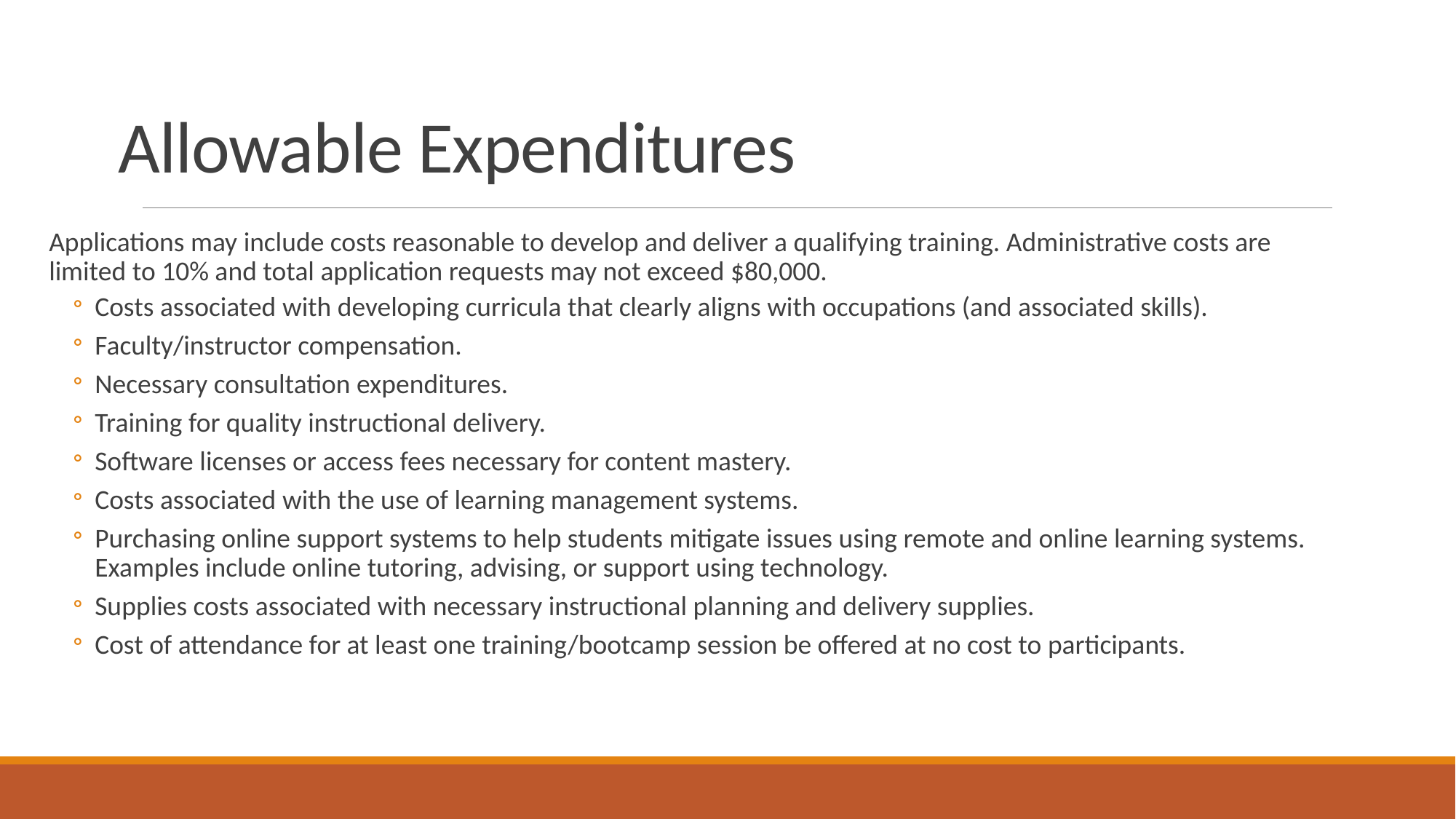

# Allowable Expenditures
Applications may include costs reasonable to develop and deliver a qualifying training. Administrative costs are limited to 10% and total application requests may not exceed $80,000.
Costs associated with developing curricula that clearly aligns with occupations (and associated skills).
Faculty/instructor compensation.
Necessary consultation expenditures.
Training for quality instructional delivery.
Software licenses or access fees necessary for content mastery.
Costs associated with the use of learning management systems.
Purchasing online support systems to help students mitigate issues using remote and online learning systems. Examples include online tutoring, advising, or support using technology.
Supplies costs associated with necessary instructional planning and delivery supplies.
Cost of attendance for at least one training/bootcamp session be offered at no cost to participants.